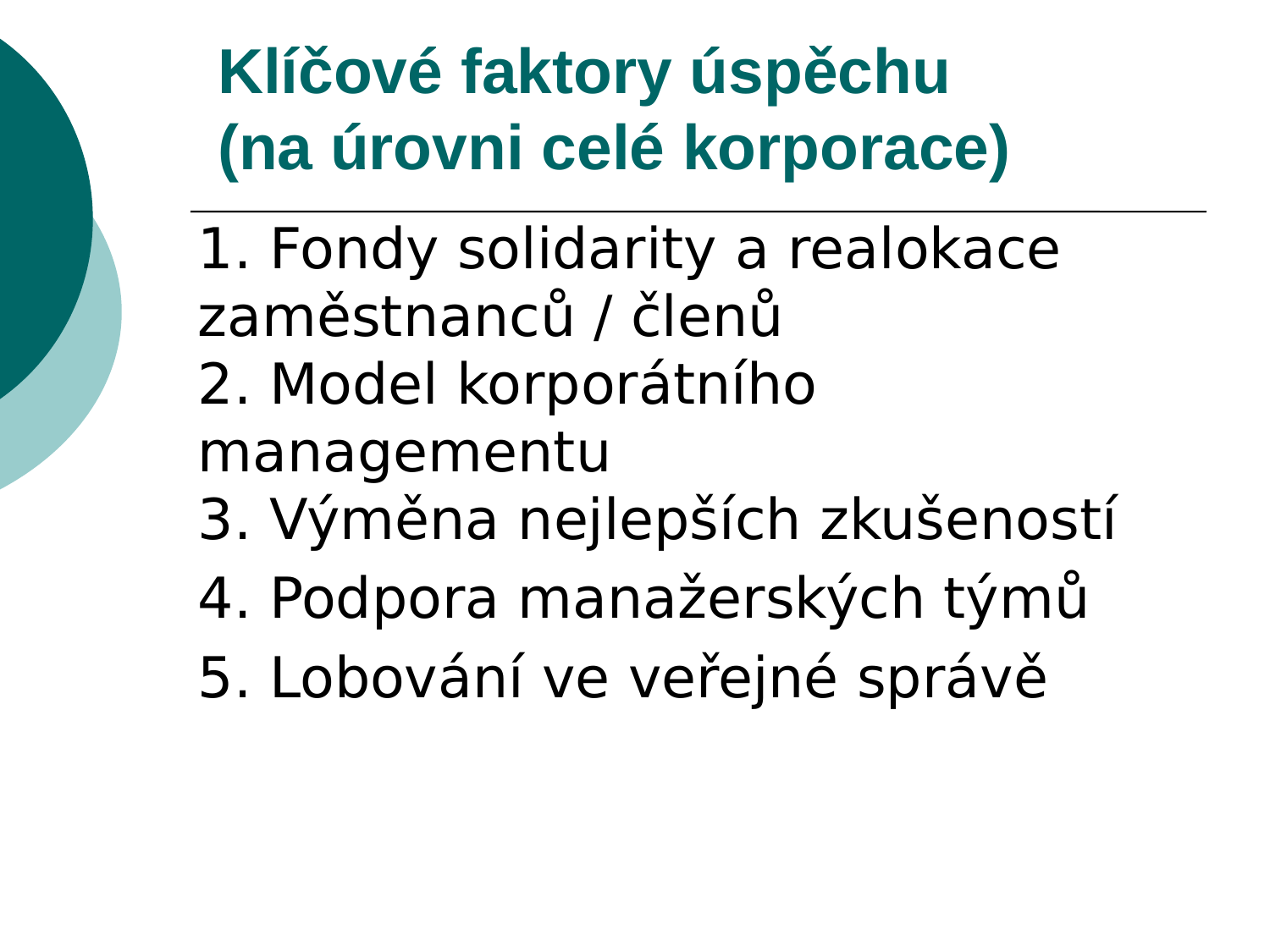

# Klíčové faktory úspěchu (na úrovni celé korporace)
1. Fondy solidarity a realokace zaměstnanců / členů
2. Model korporátního managementu
3. Výměna nejlepších zkušeností
4. Podpora manažerských týmů
5. Lobování ve veřejné správě